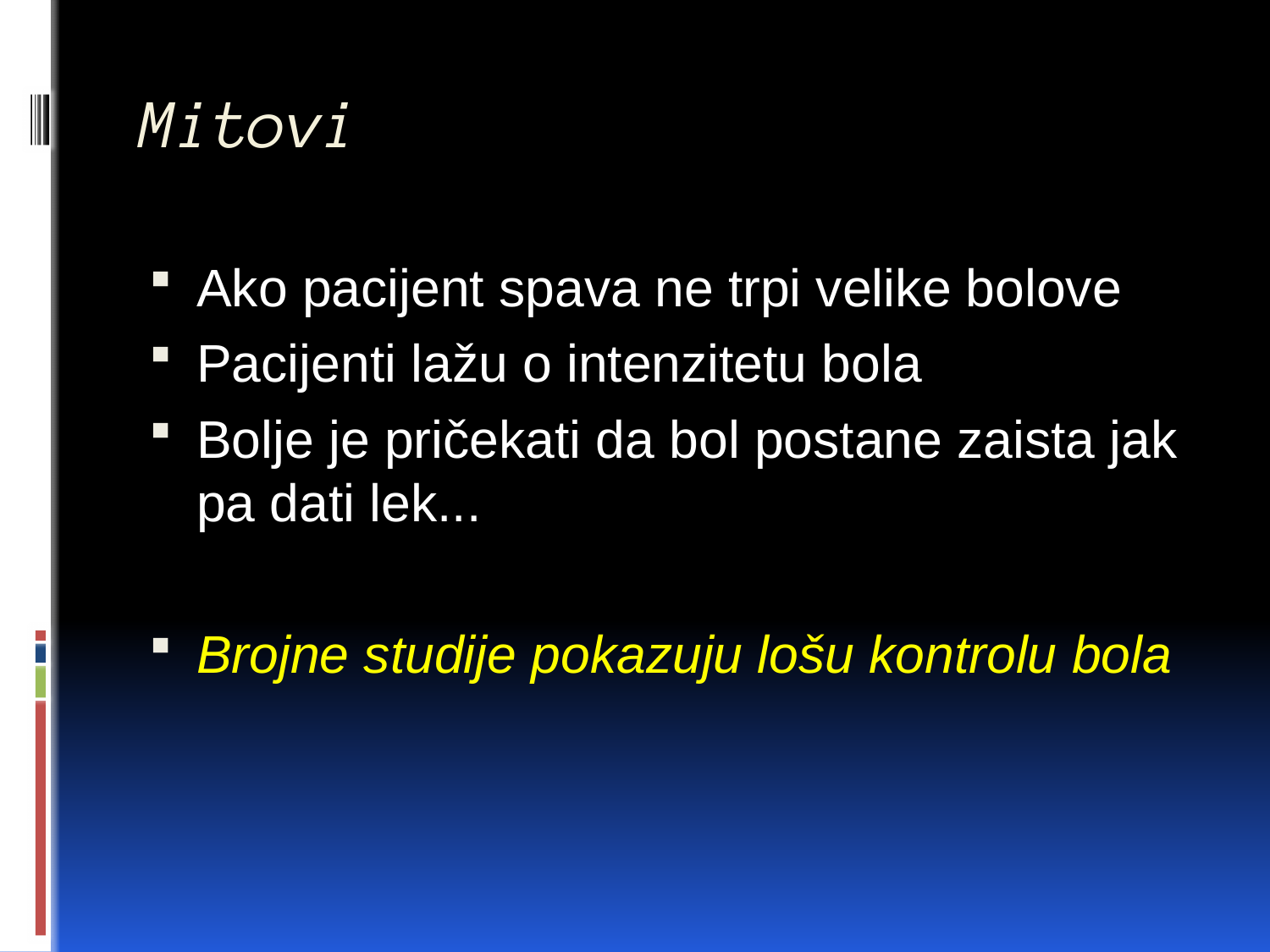

# Mitovi
Ako pacijent spava ne trpi velike bolove
Pacijenti lažu o intenzitetu bola
Bolje je pričekati da bol postane zaista jak pa dati lek...

Brojne studije pokazuju lošu kontrolu bola